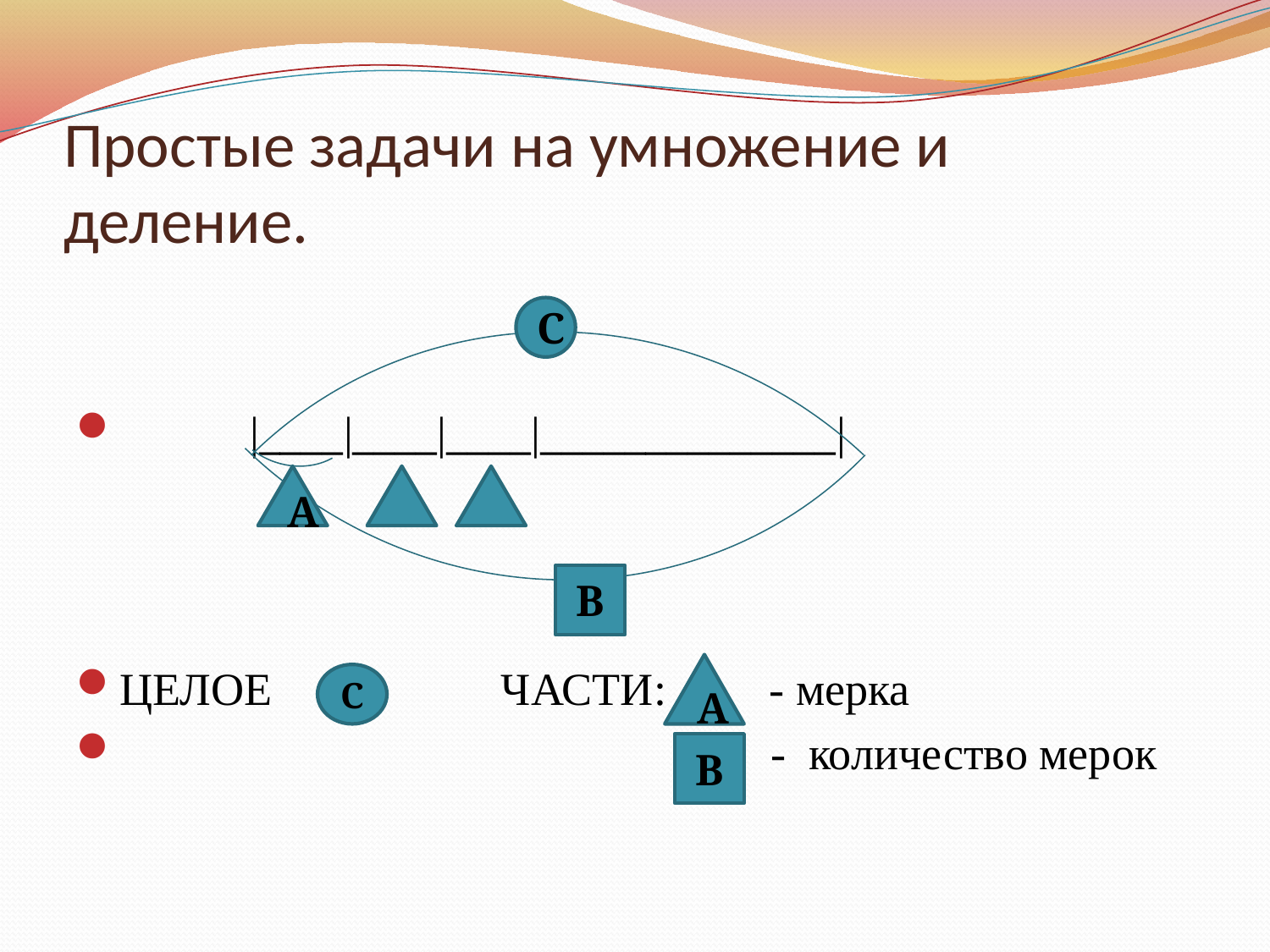

# Простые задачи на умножение и деление.

           |____|____|____|______________|

ЦЕЛОЕ                    ЧАСТИ:         - мерка
                                                         -  количество мерок
С

А

В
А
С
В